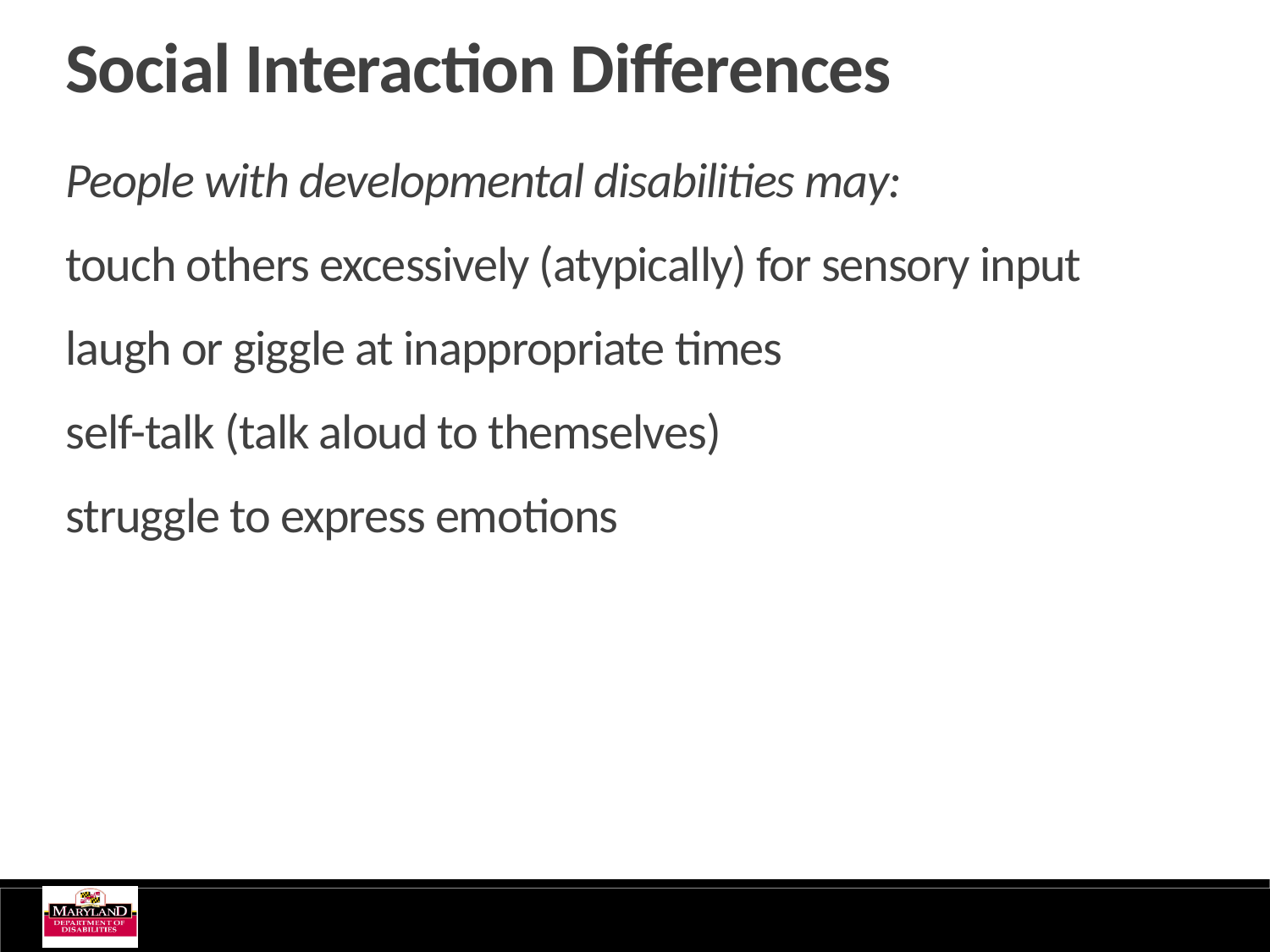

Social Interaction Differences
People with developmental disabilities may:
touch others excessively (atypically) for sensory input
laugh or giggle at inappropriate times
self-talk (talk aloud to themselves)
struggle to express emotions